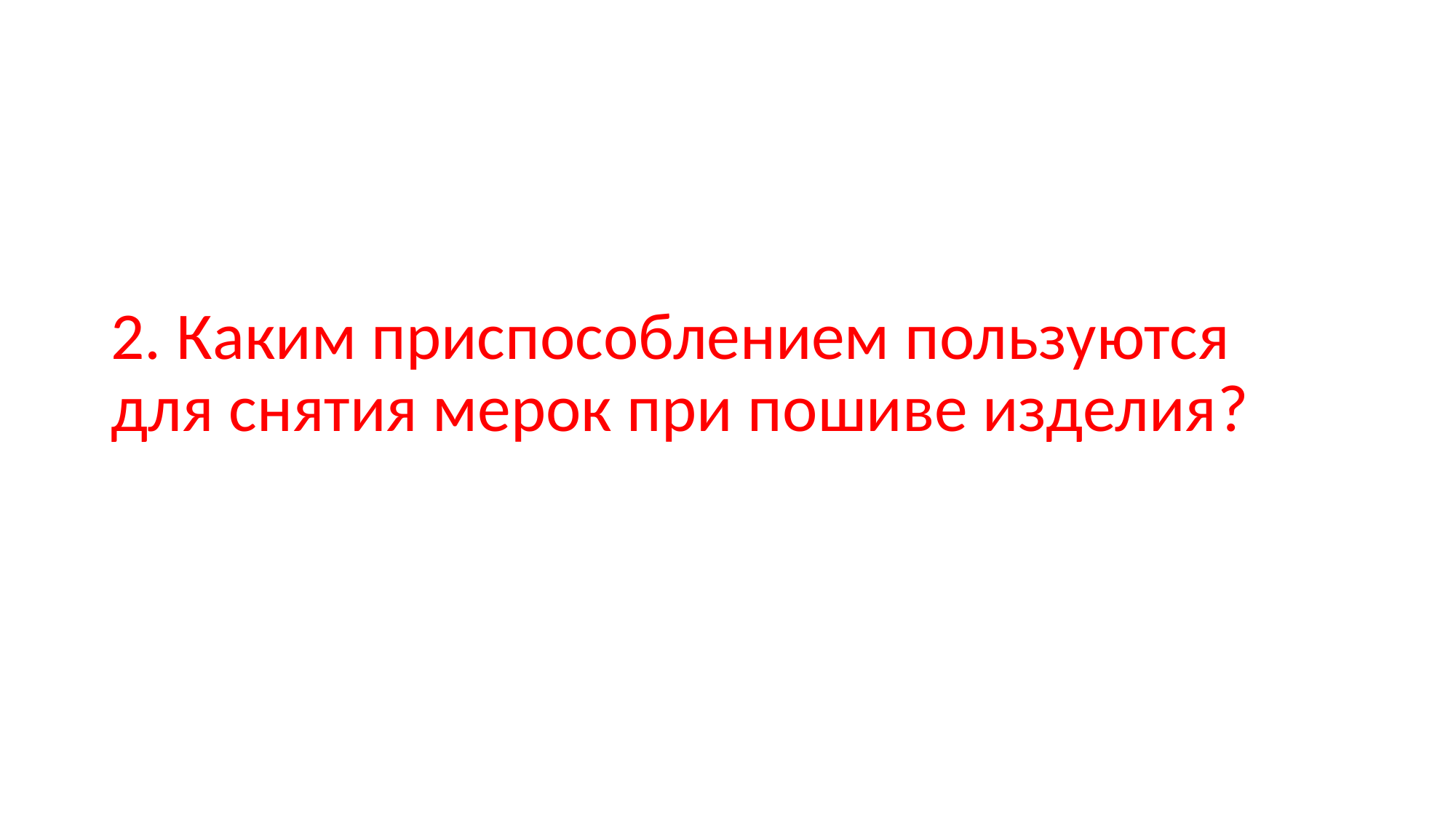

# 2. Каким приспособлением пользуются для снятия мерок при пошиве изделия?